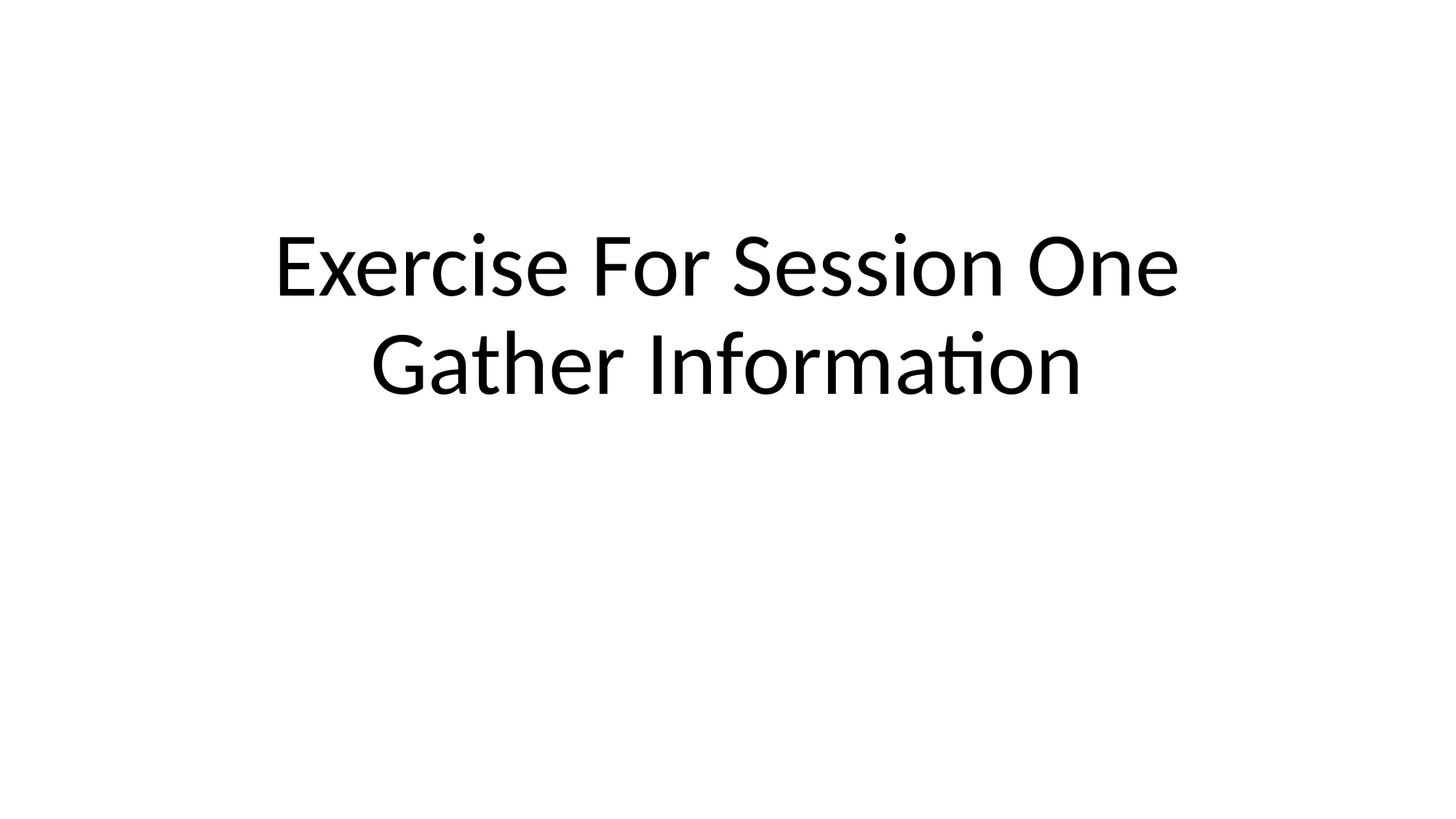

# Exercise For Session One Gather Information